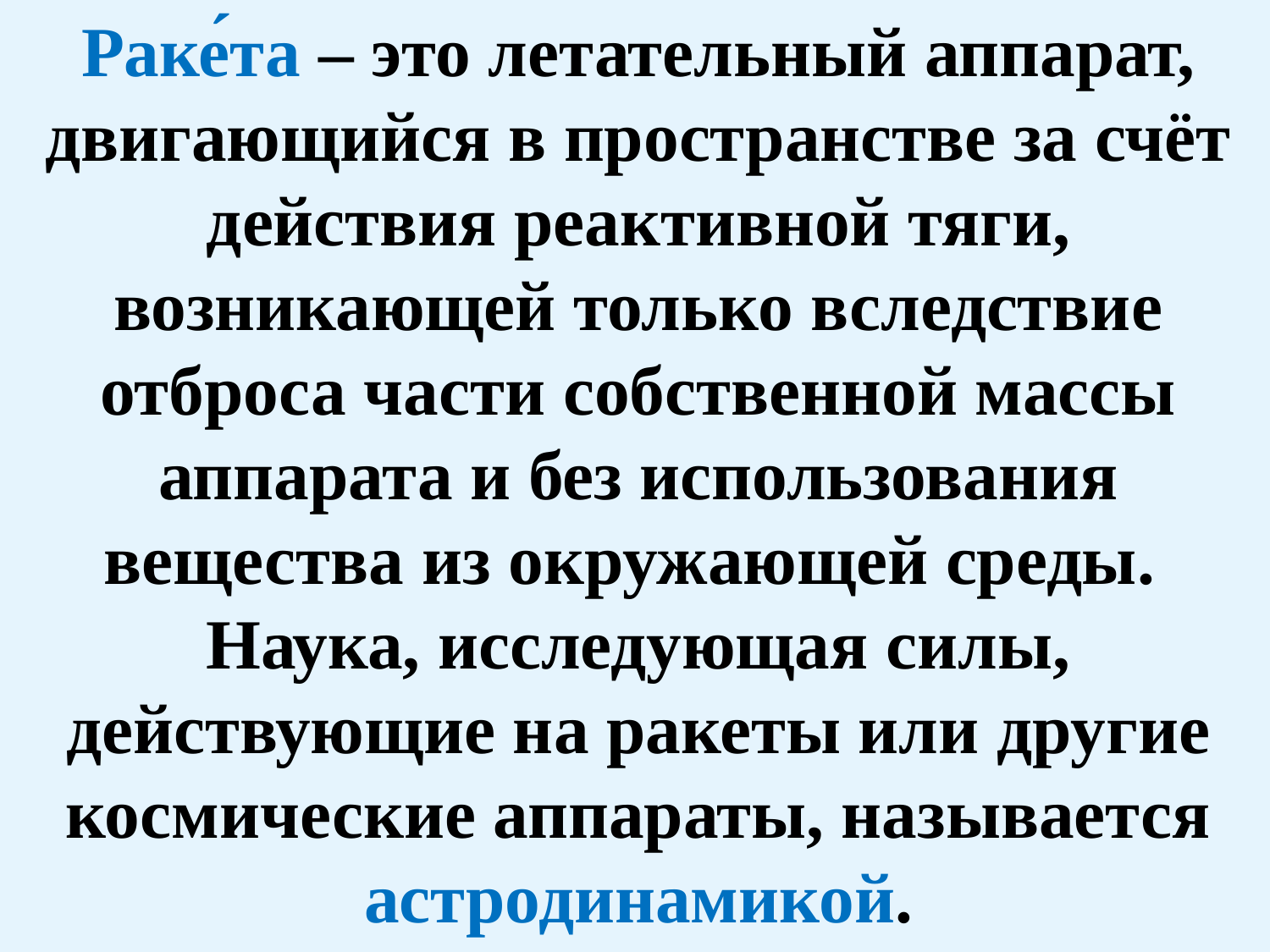

Раке́та – это летательный аппарат, двигающийся в пространстве за счёт действия реактивной тяги, возникающей только вследствие отброса части собственной массы аппарата и без использования вещества из окружающей среды.
Наука, исследующая силы, действующие на ракеты или другие космические аппараты, называется астродинамикой.